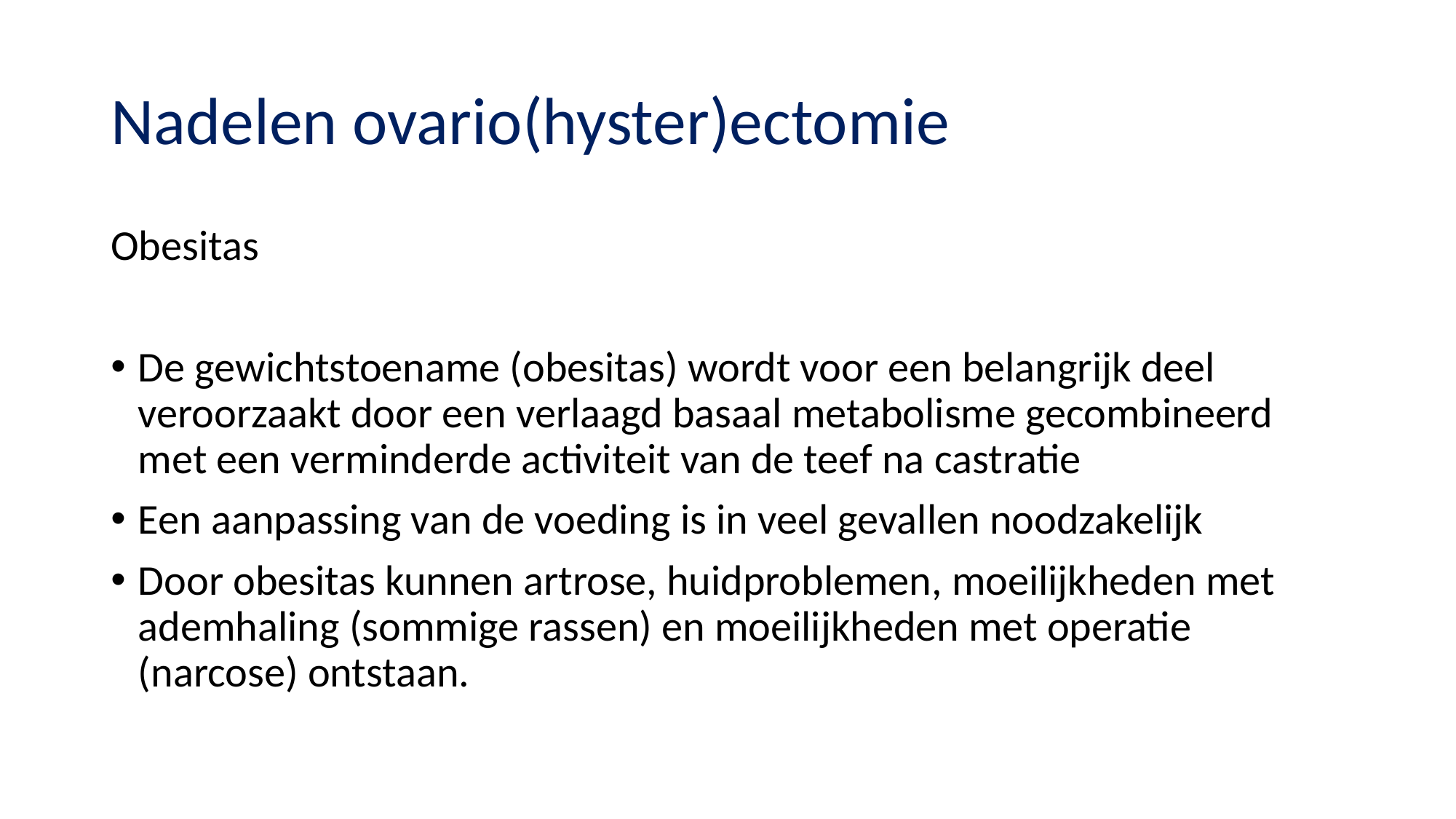

# Nadelen ovario(hyster)ectomie
Obesitas

De gewichtstoename (obesitas) wordt voor een belangrijk deel veroorzaakt door een verlaagd basaal metabolisme gecombineerd met een verminderde activiteit van de teef na castratie
Een aanpassing van de voeding is in veel gevallen noodzakelijk
Door obesitas kunnen artrose, huidproblemen, moeilijkheden met ademhaling (sommige rassen) en moeilijkheden met operatie (narcose) ontstaan.